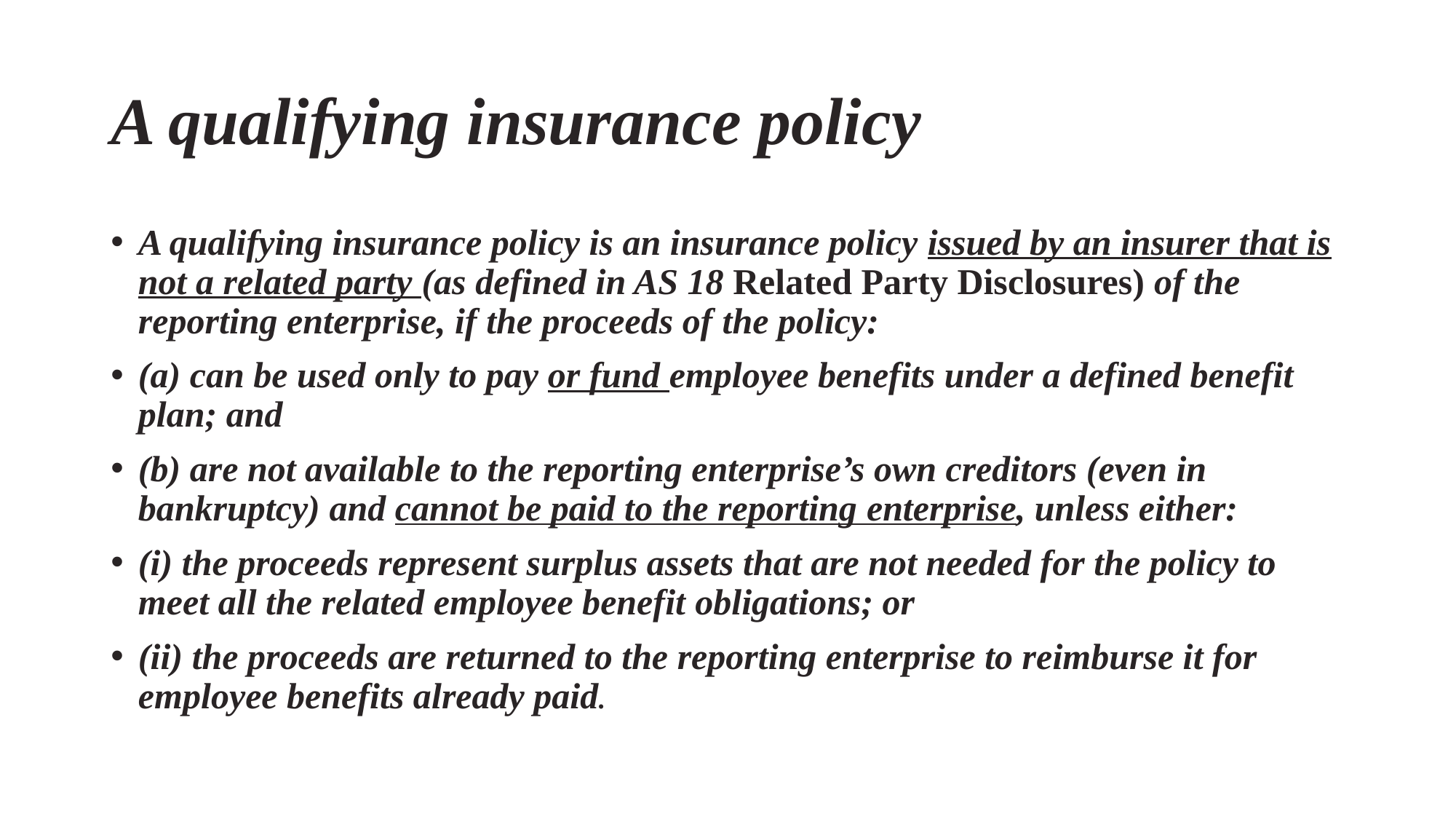

# A qualifying insurance policy
A qualifying insurance policy is an insurance policy issued by an insurer that is not a related party (as defined in AS 18 Related Party Disclosures) of the reporting enterprise, if the proceeds of the policy:
(a) can be used only to pay or fund employee benefits under a defined benefit plan; and
(b) are not available to the reporting enterprise’s own creditors (even in bankruptcy) and cannot be paid to the reporting enterprise, unless either:
(i) the proceeds represent surplus assets that are not needed for the policy to meet all the related employee benefit obligations; or
(ii) the proceeds are returned to the reporting enterprise to reimburse it for employee benefits already paid.